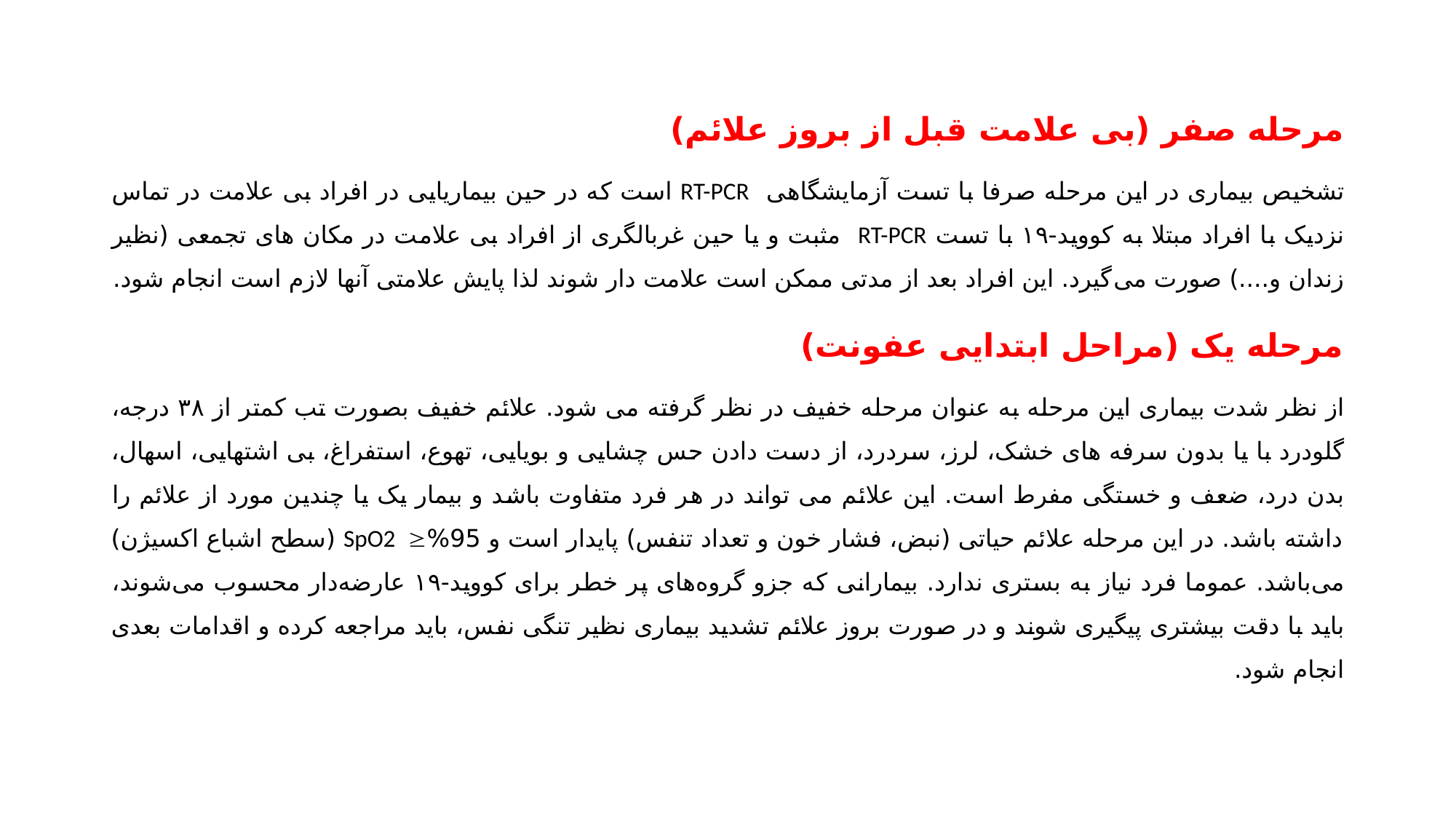

مرحله صفر (بی علامت قبل از بروز علائم)
تشخیص بیماری در این مرحله صرفا با تست آزمایشگاهی  RT-PCR است که در حین بیماریایی در افراد بی علامت در تماس نزدیک با افراد مبتلا به کووید-۱۹ با تست RT-PCR  مثبت و یا حين غربالگری از افراد بی علامت در مکان های تجمعی (نظیر زندان و....) صورت می‌گیرد. این افراد بعد از مدتی ممکن است علامت دار شوند لذا پایش علامتی آنها لازم است انجام شود.
مرحله یک (مراحل ابتدایی عفونت)
از نظر شدت بیماری این مرحله به عنوان مرحله خفیف در نظر گرفته می شود. علائم خفیف بصورت تب کمتر از ۳۸ درجه، گلودرد با یا بدون سرفه های خشک، لرز، سردرد، از دست دادن حس چشایی و بویایی، تهوع، استفراغ، بی اشتهایی، اسهال، بدن درد، ضعف و خستگی مفرط است. این علائم می تواند در هر فرد متفاوت باشد و بیمار یک یا چندین مورد از علائم را داشته باشد. در این مرحله علائم حیاتی (نبض، فشار خون و تعداد تنفس) پایدار است و 95%SpO2 ≥ (سطح اشباع اکسیژن) می‌باشد. عموما فرد نیاز به بستری ندارد. بیمارانی که جزو گروه‌های پر خطر برای کووید-۱۹ عارضه‌دار محسوب می‌شوند، باید با دقت بیشتری پیگیری شوند و در صورت بروز علائم تشدید بیماری نظیر تنگی نفس، باید مراجعه کرده و اقدامات بعدی انجام شود.